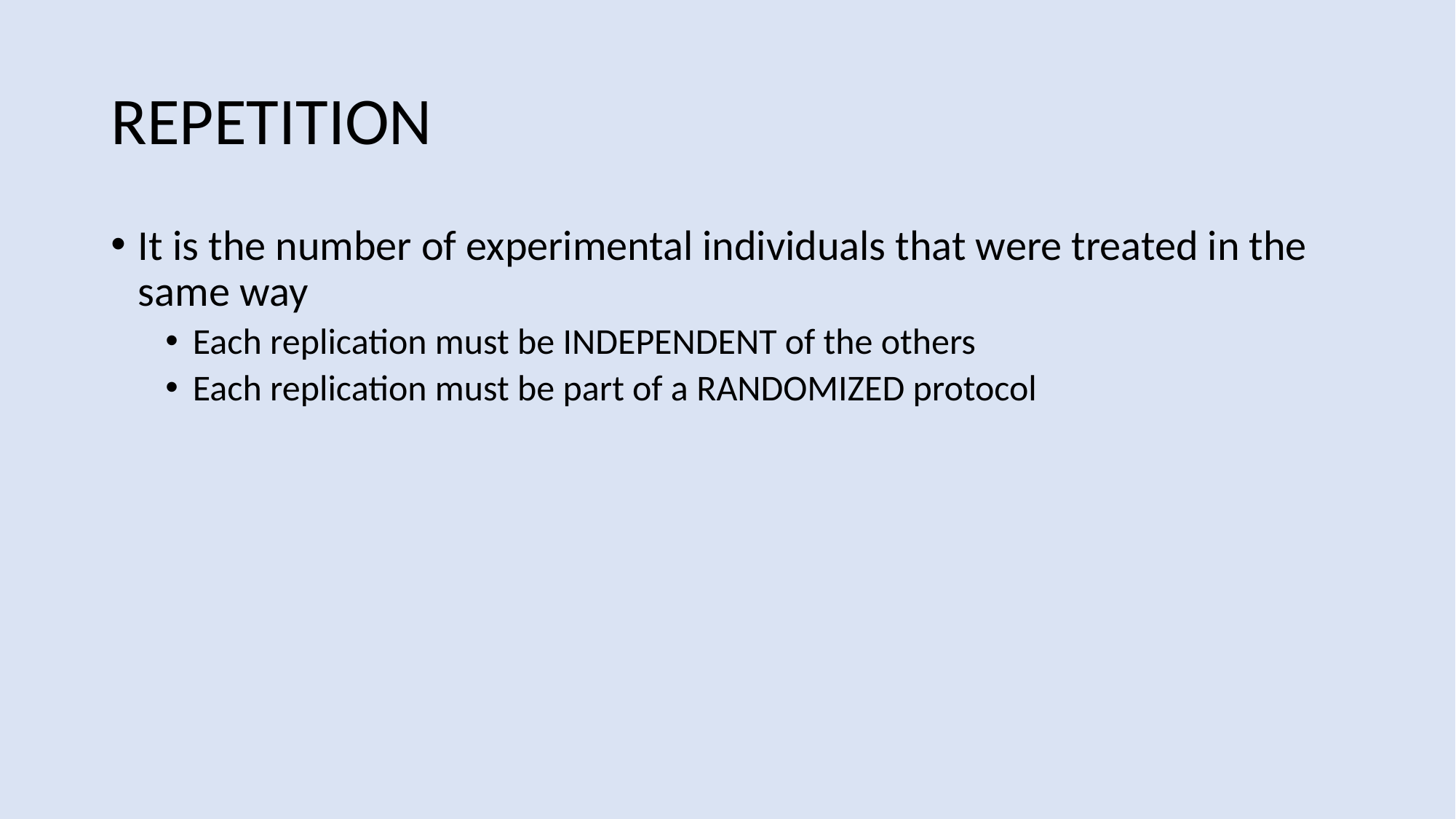

# REPETITION
It is the number of experimental individuals that were treated in the same way
Each replication must be INDEPENDENT of the others
Each replication must be part of a RANDOMIZED protocol